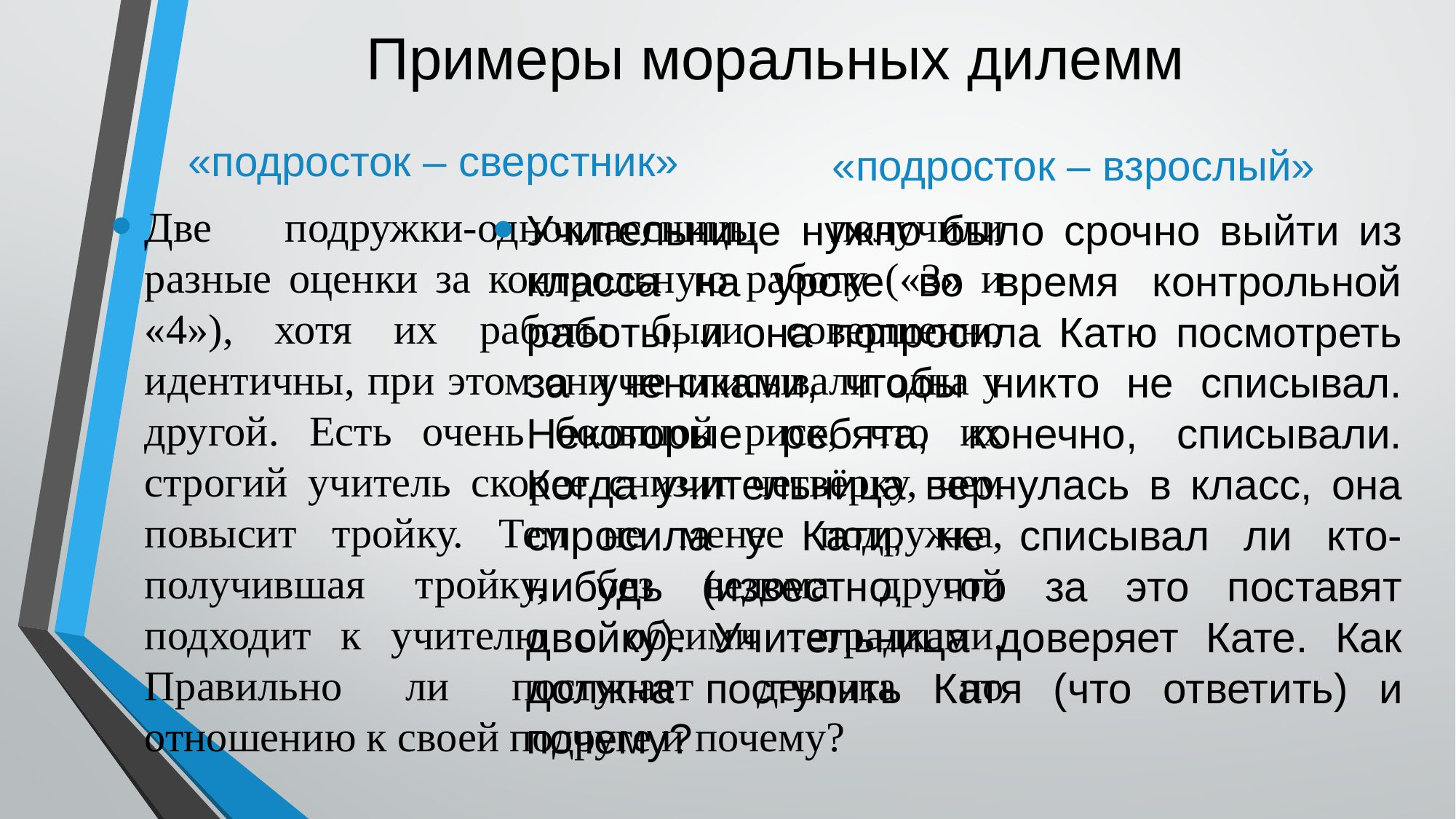

# Примеры моральных дилемм
«подросток – сверстник»
«подросток – взрослый»
Две подружки-одноклассницы получили разные оценки за контрольную работу («3» и «4»), хотя их работы были совершен­но идентичны, при этом они не списывали одна у другой. Есть очень большой риск, что их строгий учитель скорее снизит чет­вёрку, чем повысит тройку. Тем не менее подружка, получившая тройку, без ведома другой подходит к учителю с обеими тетрад­ками. Правильно ли поступает девочка по отношению к своей подруге и почему?
Учительнице нужно было срочно выйти из класса на уроке во время контрольной работы, и она попросила Катю посмотреть за учениками, чтобы никто не списывал. Некоторые ребята, конечно, списывали. Когда учительница вернулась в класс, она спросила у Кати, не списывал ли кто-нибудь (известно, что за это поставят двойку). Учительница доверяет Кате. Как должна посту­пить Катя (что ответить) и почему?